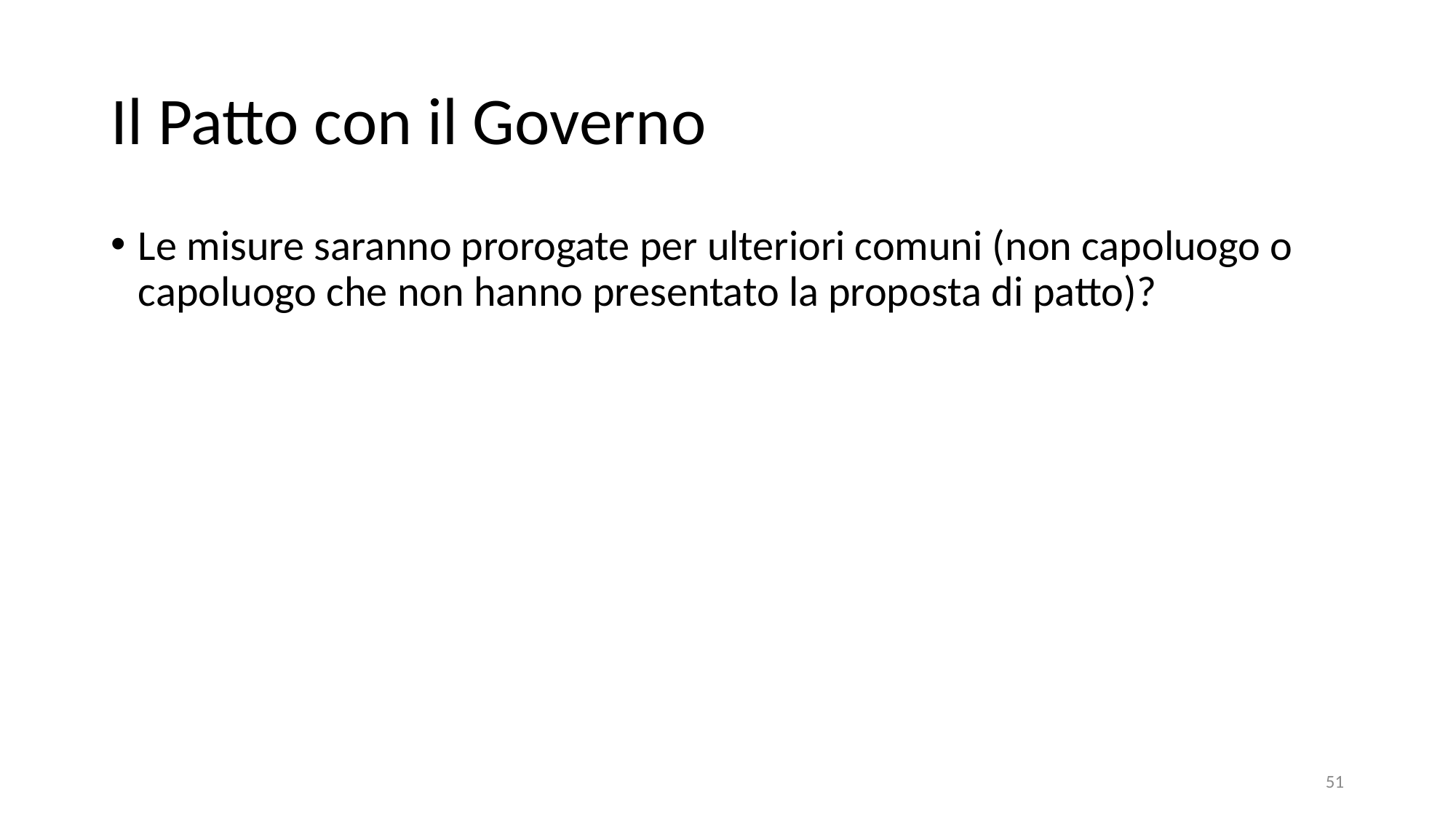

# Il Patto con il Governo
Le misure saranno prorogate per ulteriori comuni (non capoluogo o capoluogo che non hanno presentato la proposta di patto)?
51